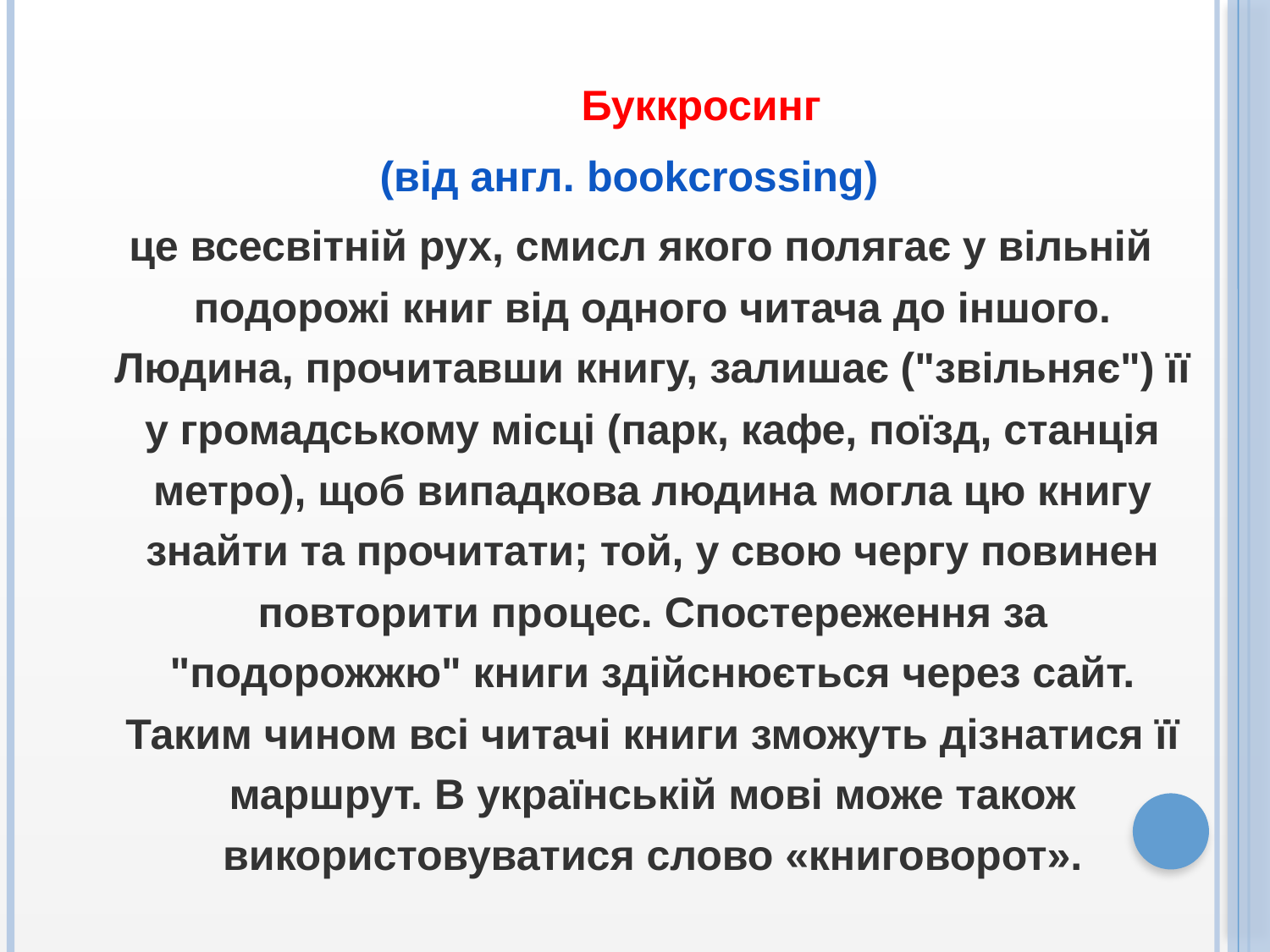

Буккросинг
(від англ. bookcrossing)
 це всесвітній рух, смисл якого полягає у вільній подорожі книг від одного читача до іншого. Людина, прочитавши книгу, залишає ("звільняє") її у громадському місці (парк, кафе, поїзд, станція метро), щоб випадкова людина могла цю книгу знайти та прочитати; той, у свою чергу повинен повторити процес. Спостереження за "подорожжю" книги здійснюється через сайт. Таким чином всі читачі книги зможуть дізнатися її маршрут. В українській мові може також використовуватися слово «книговорот».